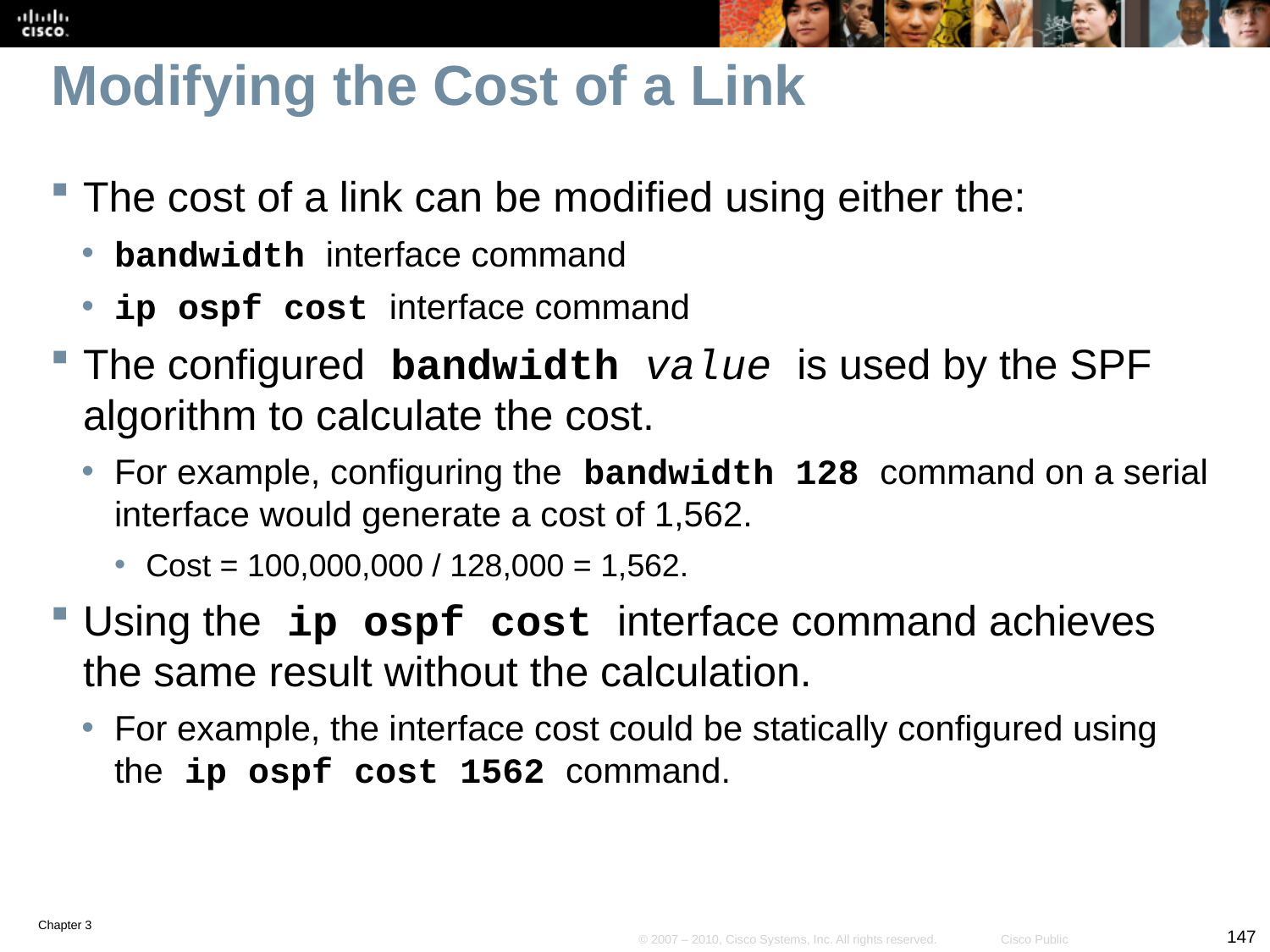

# Modifying the Cost of a Link
The cost of a link can be modified using either the:
bandwidth interface command
ip ospf cost interface command
The configured bandwidth value is used by the SPF algorithm to calculate the cost.
For example, configuring the bandwidth 128 command on a serial interface would generate a cost of 1,562.
Cost = 100,000,000 / 128,000 = 1,562.
Using the ip ospf cost interface command achieves the same result without the calculation.
For example, the interface cost could be statically configured using the ip ospf cost 1562 command.